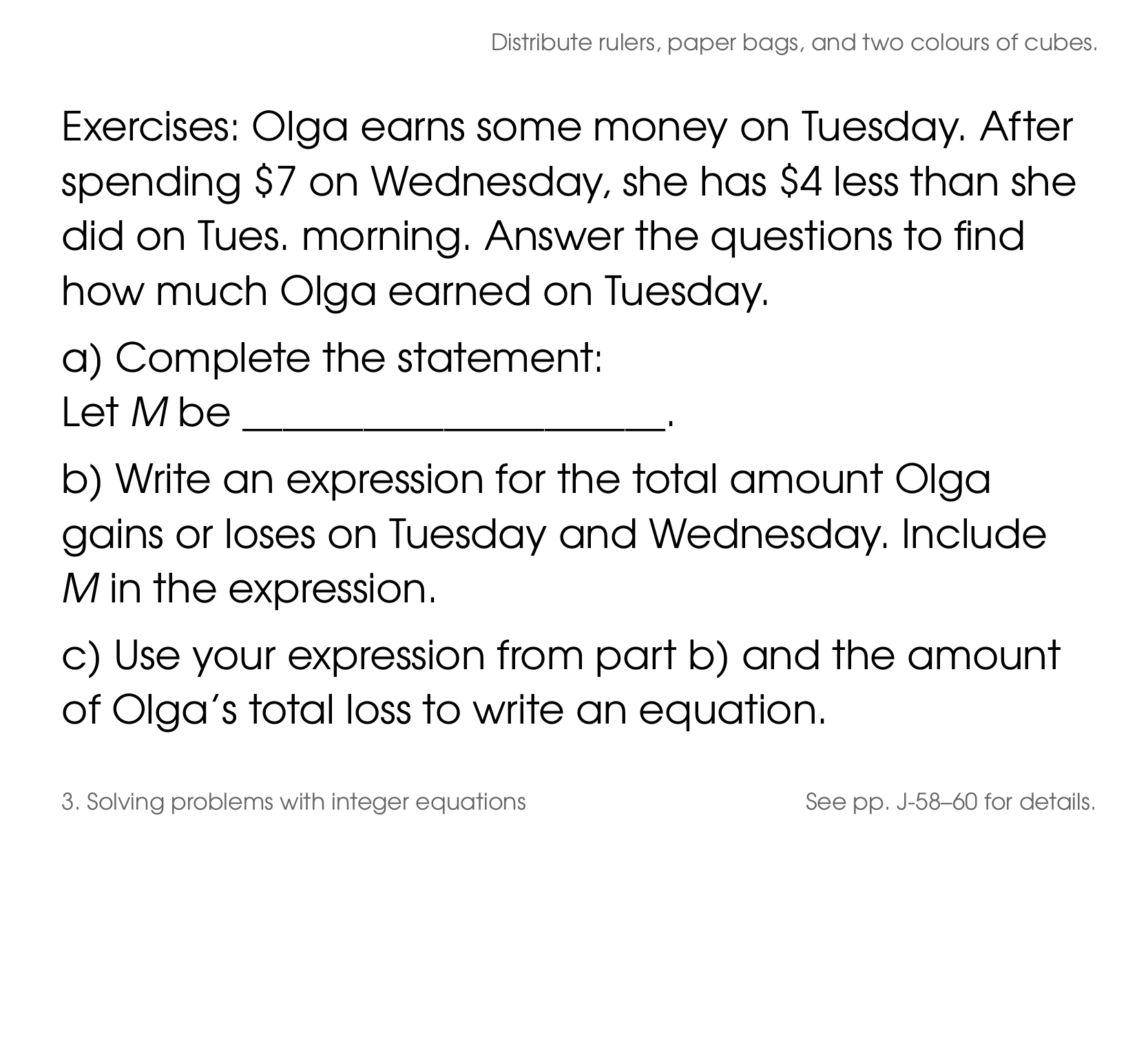

Distribute rulers, paper bags, and two colours of cubes.
Exercises: Olga earns some money on Tuesday. After spending $7 on Wednesday, she has $4 less than she did on Tues. morning. Answer the questions to find how much Olga earned on Tuesday.
a) Complete the statement:
Let M be _____________________.
b) Write an expression for the total amount Olga gains or loses on Tuesday and Wednesday. Include M in the expression.
c) Use your expression from part b) and the amount of Olga’s total loss to write an equation.
3. Solving problems with integer equations
See pp. J-58–60 for details.